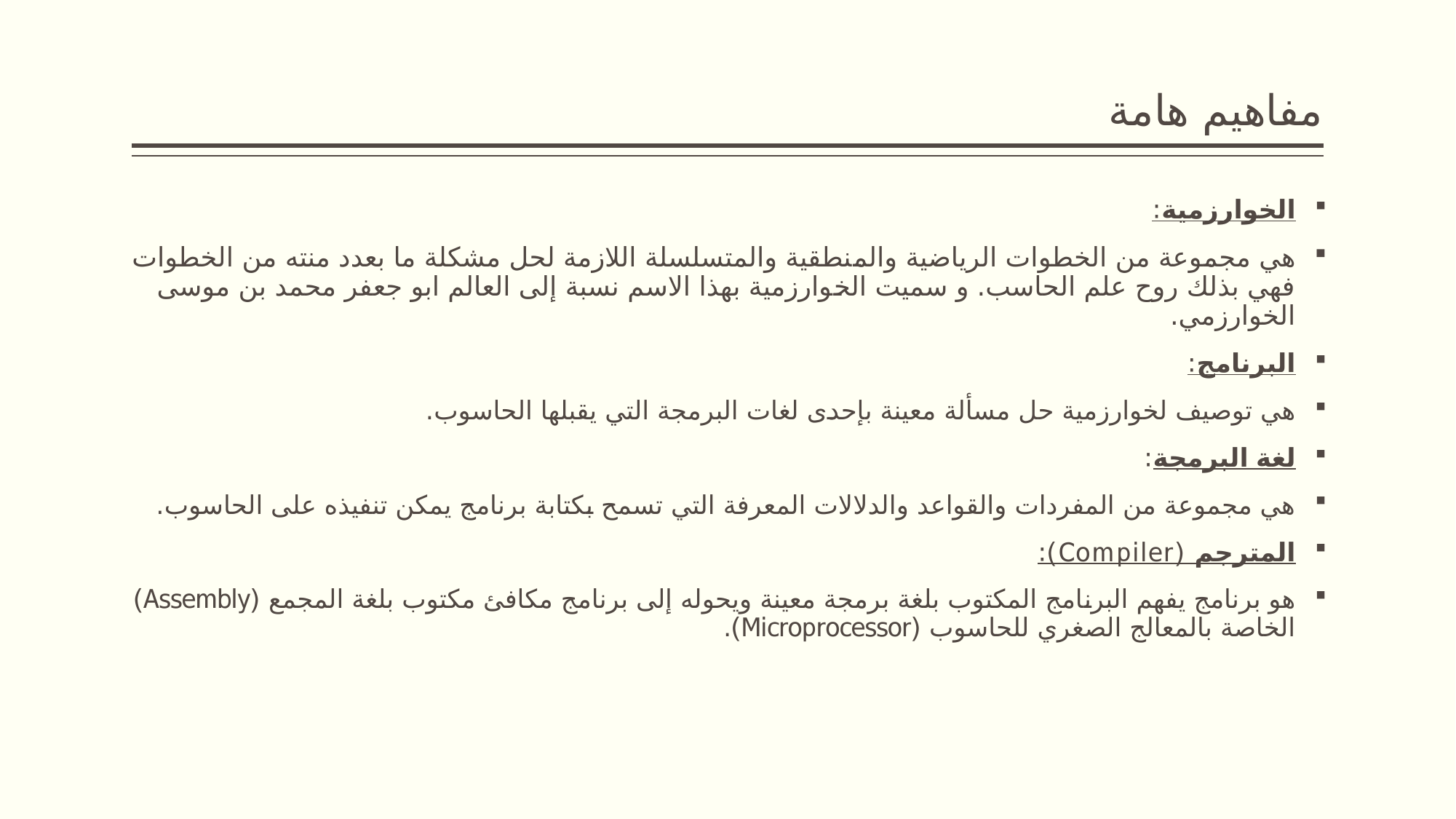

# مفاهيم هامة
الخوارزمية:
هي مجموعة من الخطوات الرياضية والمنطقية والمتسلسلة اللازمة لحل مشكلة ما بعدد منته من الخطوات فهي بذلك روح علم الحاسب. و سميت الخوارزمية بهذا الاسم نسبة إلى العالم ابو جعفر محمد بن موسى الخوارزمي.
البرنامج:
هي توصيف لخوارزمية حل مسألة معينة بإحدى لغات البرمجة التي يقبلها الحاسوب.
لغة البرمجة:
هي مجموعة من المفردات والقواعد والدلالات المعرفة التي تسمح بكتابة برنامج يمكن تنفيذه على الحاسوب.
المترجم (Compiler):
هو برنامج يفهم البرنامج المكتوب بلغة برمجة معينة ويحوله إلى برنامج مكافئ مكتوب بلغة المجمع (Assembly) الخاصة بالمعالج الصغري للحاسوب (Microprocessor).